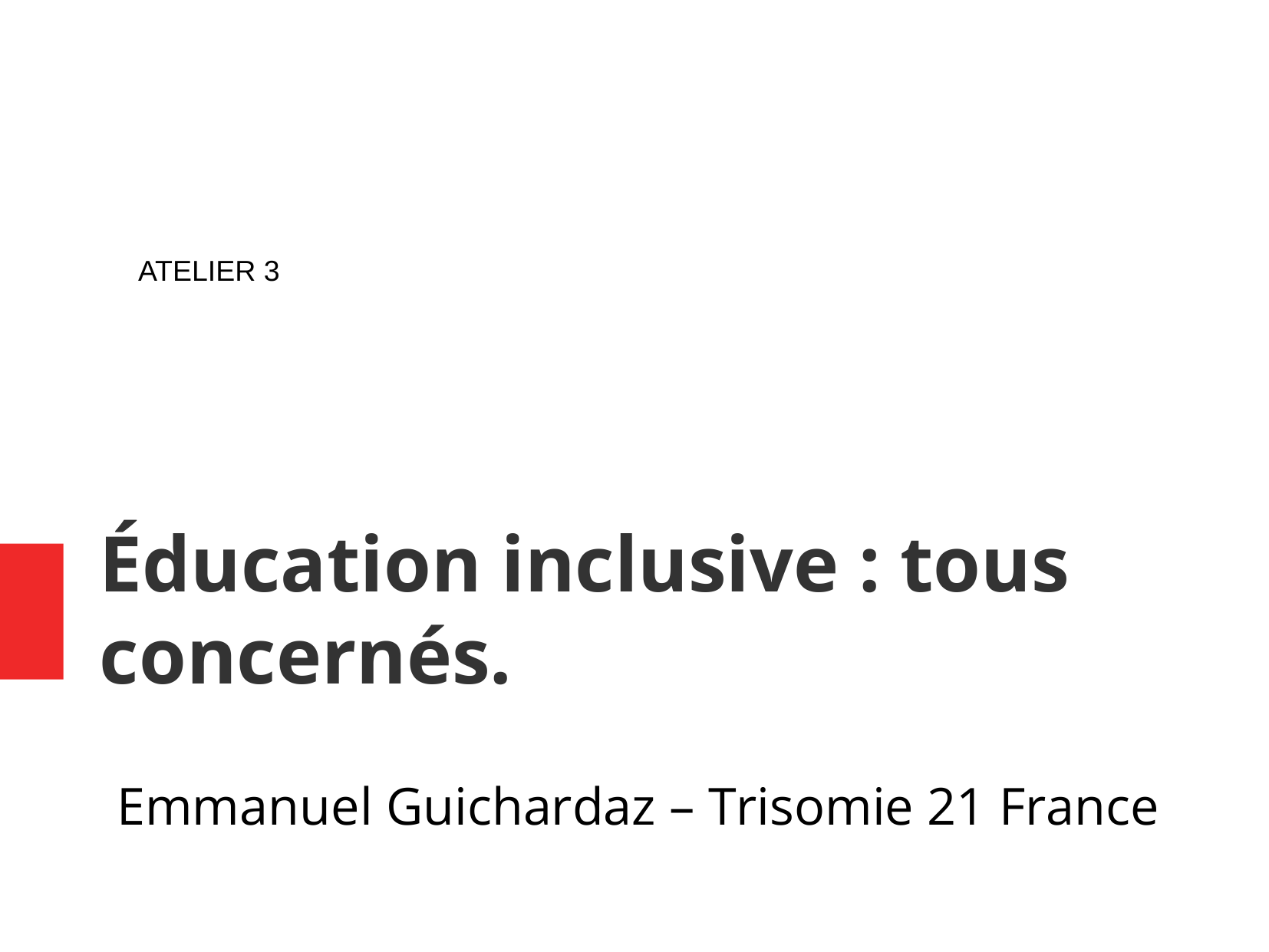

ATELIER 3
Éducation inclusive : tous concernés.
Emmanuel Guichardaz – Trisomie 21 France